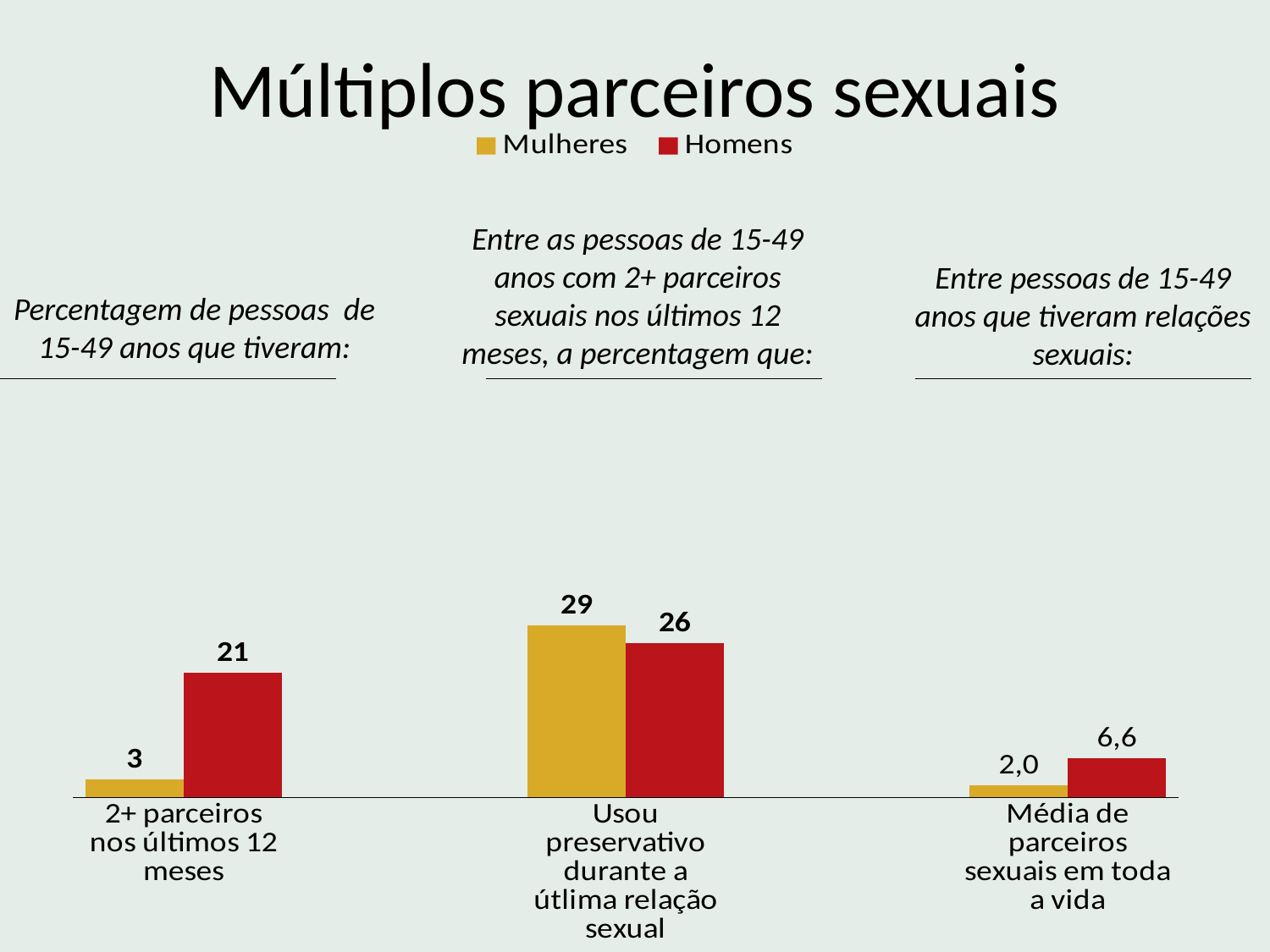

Múltiplos parceiros sexuais

### Chart

| Category | Mulheres | Homens |
|---|---|---|
| 2+ parceiros nos últimos 12 meses | 3.0 | 21.0 |
|  | None | None |
| Usou preservativo durante a útlima relação sexual | 29.0 | 26.0 |
|  | None | None |
| Média de parceiros sexuais em toda a vida | 2.0 | 6.6 |
Entre as pessoas de 15-49 anos com 2+ parceiros sexuais nos últimos 12 meses, a percentagem que:
Entre pessoas de 15-49 anos que tiveram relações sexuais:
Percentagem de pessoas  de 15-49 anos que tiveram: